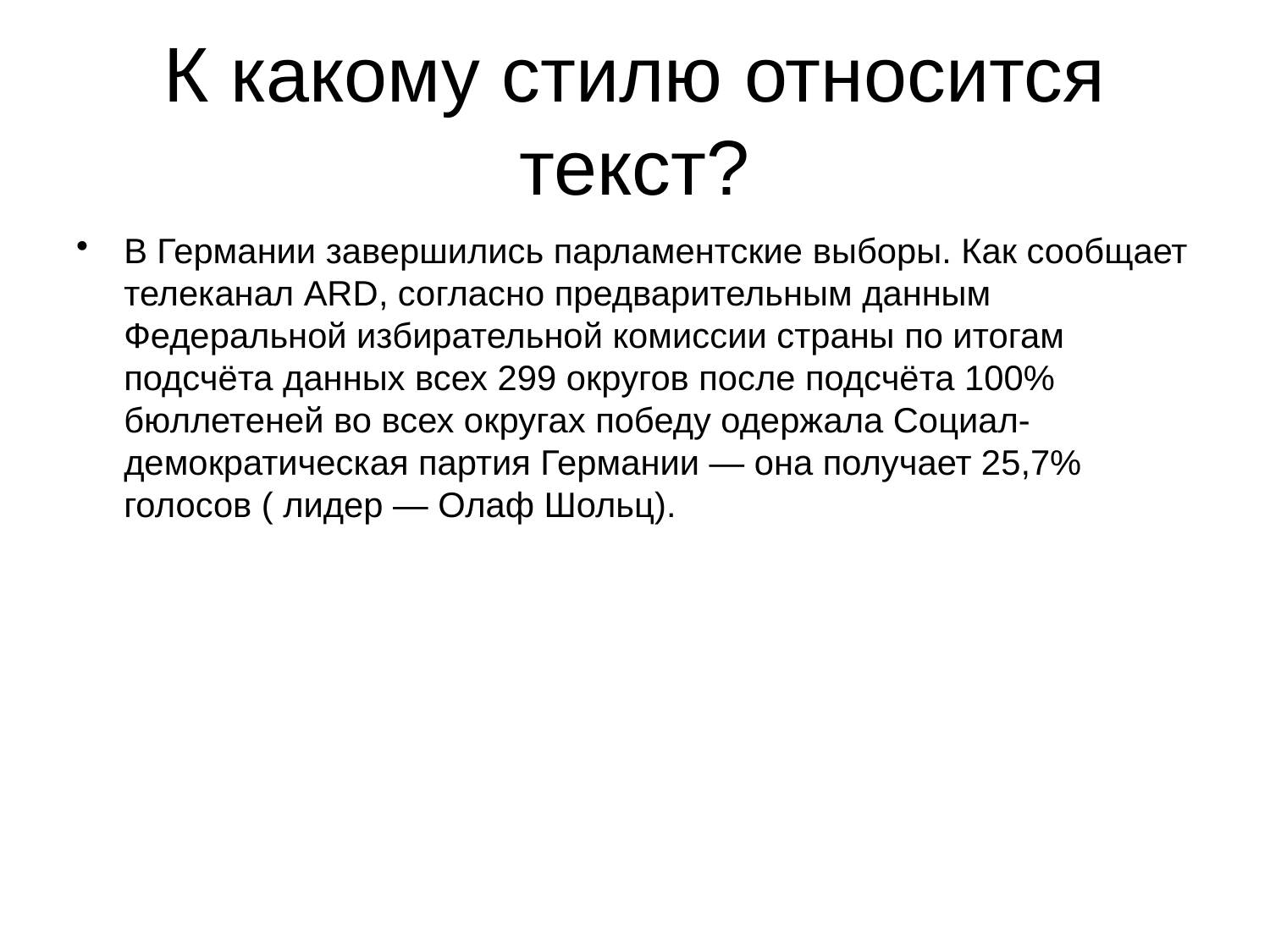

# К какому стилю относится текст?
В Германии завершились парламентские выборы. Как сообщает телеканал ARD, согласно предварительным данным Федеральной избирательной комиссии страны по итогам подсчёта данных всех 299 округов после подсчёта 100% бюллетеней во всех округах победу одержала Социал-демократическая партия Германии — она получает 25,7% голосов ( лидер — Олаф Шольц).